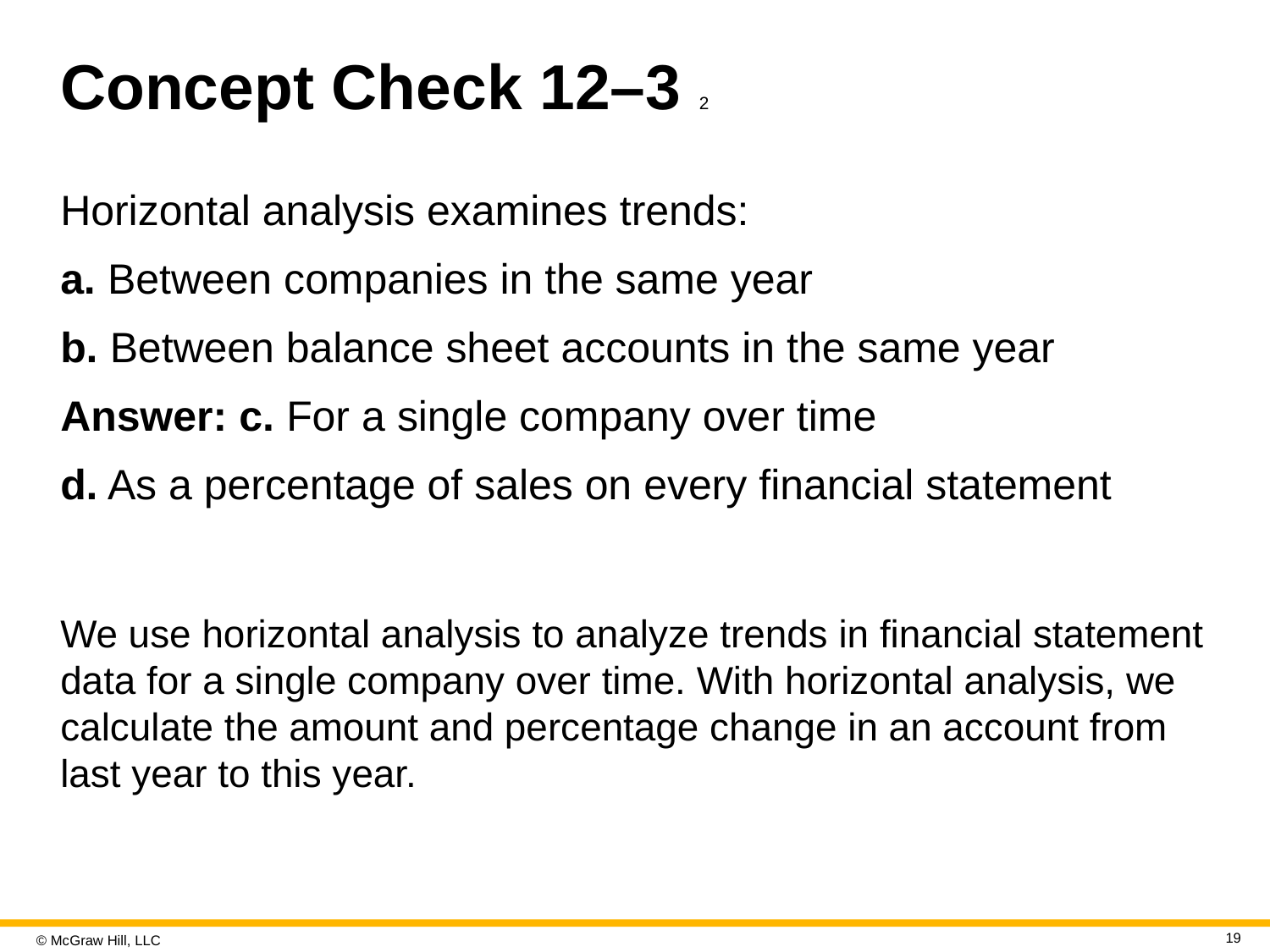

# Concept Check 12–3 2
Horizontal analysis examines trends:
a. Between companies in the same year
b. Between balance sheet accounts in the same year
Answer: c. For a single company over time
d. As a percentage of sales on every financial statement
We use horizontal analysis to analyze trends in financial statement data for a single company over time. With horizontal analysis, we calculate the amount and percentage change in an account from last year to this year.
19